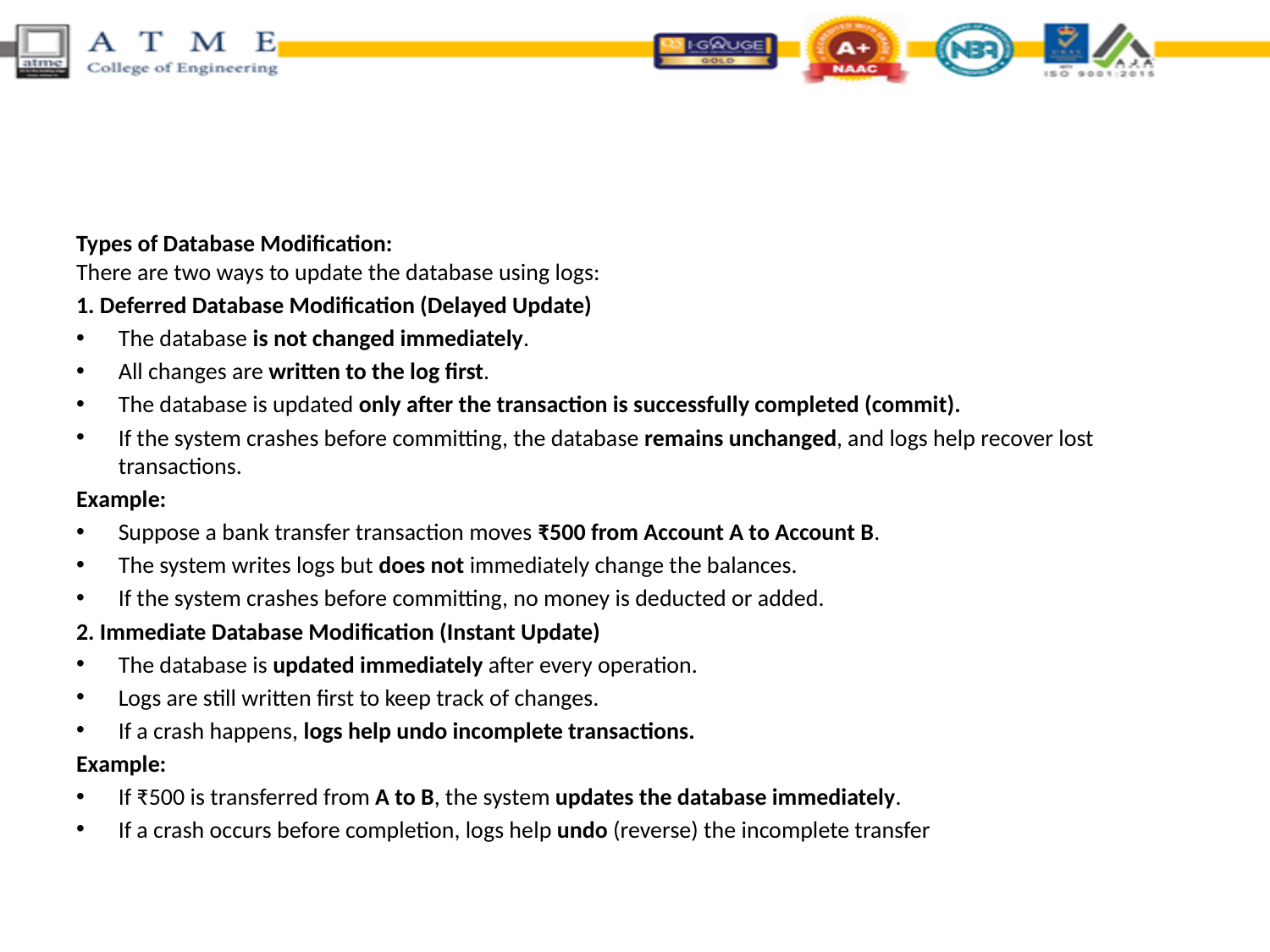

#
Types of Database Modification:
There are two ways to update the database using logs:
1. Deferred Database Modification (Delayed Update)
The database is not changed immediately.
All changes are written to the log first.
The database is updated only after the transaction is successfully completed (commit).
If the system crashes before committing, the database remains unchanged, and logs help recover lost transactions.
Example:
Suppose a bank transfer transaction moves ₹500 from Account A to Account B.
The system writes logs but does not immediately change the balances.
If the system crashes before committing, no money is deducted or added.
2. Immediate Database Modification (Instant Update)
The database is updated immediately after every operation.
Logs are still written first to keep track of changes.
If a crash happens, logs help undo incomplete transactions.
Example:
If ₹500 is transferred from A to B, the system updates the database immediately.
If a crash occurs before completion, logs help undo (reverse) the incomplete transfer